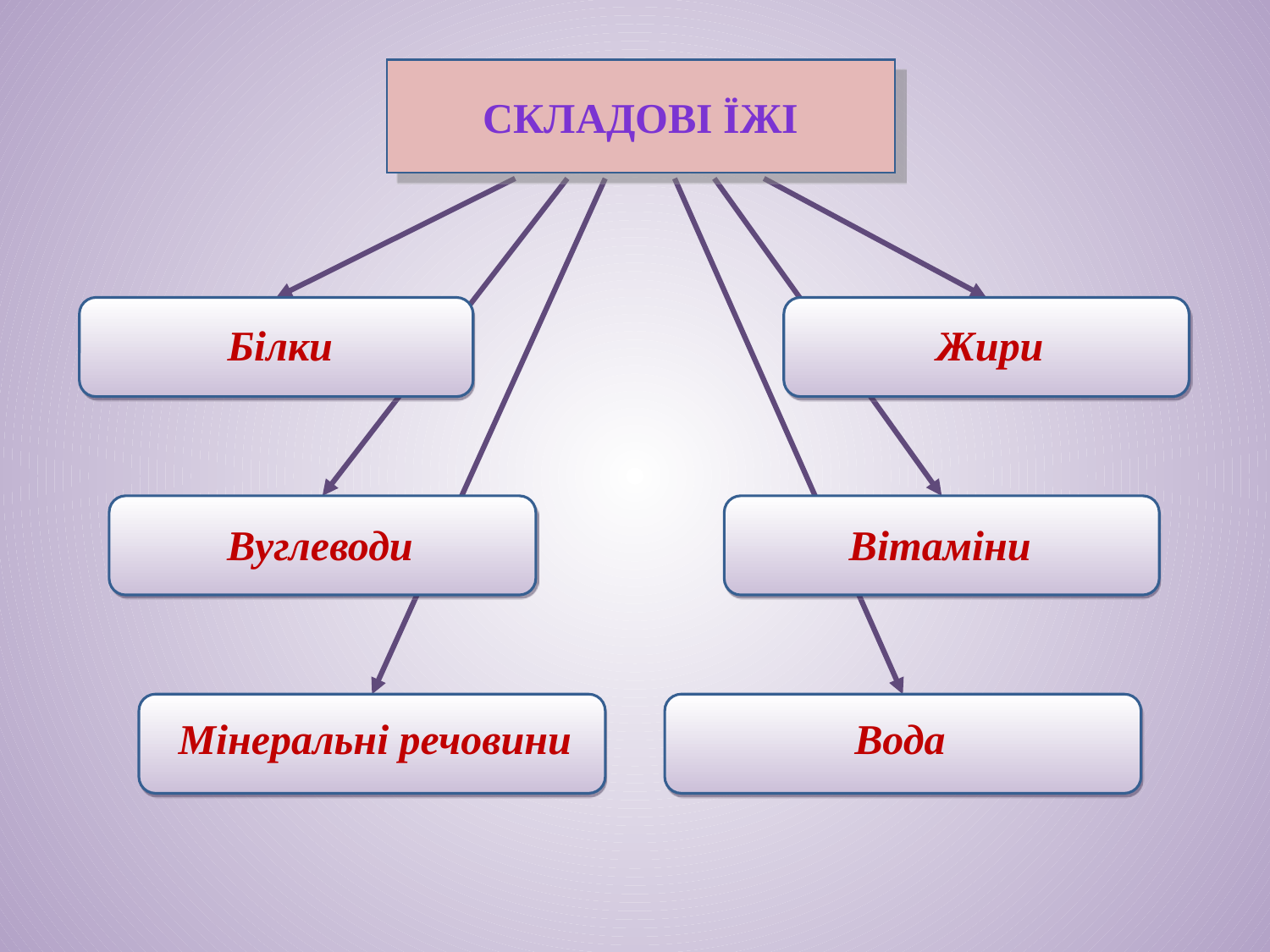

Складові їжі

Білки
Жири

Вуглеводи
Вітаміни

Мінеральні речовини
Вода